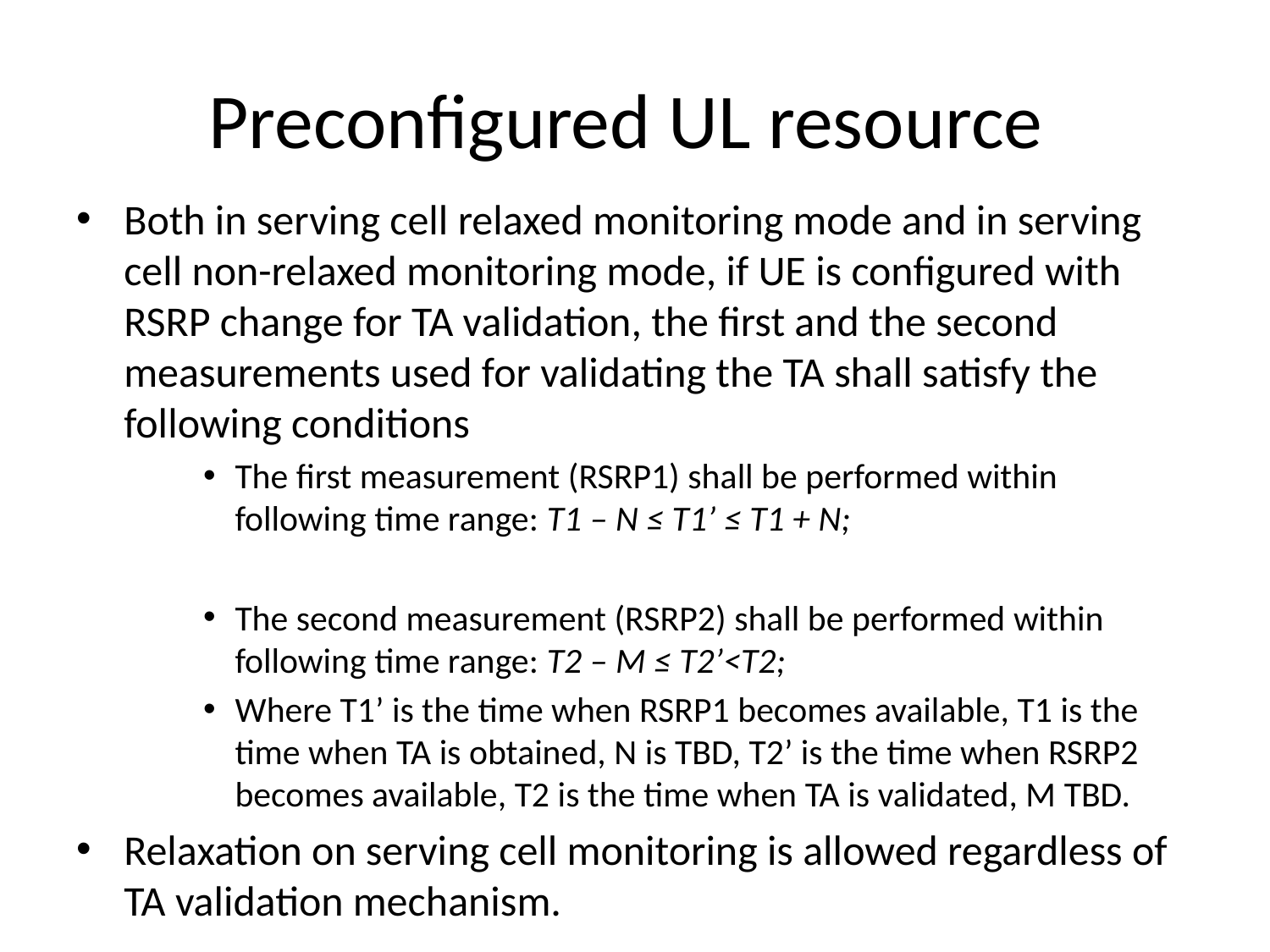

# Preconfigured UL resource
Both in serving cell relaxed monitoring mode and in serving cell non-relaxed monitoring mode, if UE is configured with RSRP change for TA validation, the first and the second measurements used for validating the TA shall satisfy the following conditions
The first measurement (RSRP1) shall be performed within following time range: T1 – N ≤ T1’ ≤ T1 + N;

The second measurement (RSRP2) shall be performed within following time range: T2 – M ≤ T2’<T2;
Where T1’ is the time when RSRP1 becomes available, T1 is the time when TA is obtained, N is TBD, T2’ is the time when RSRP2 becomes available, T2 is the time when TA is validated, M TBD.
Relaxation on serving cell monitoring is allowed regardless of TA validation mechanism.